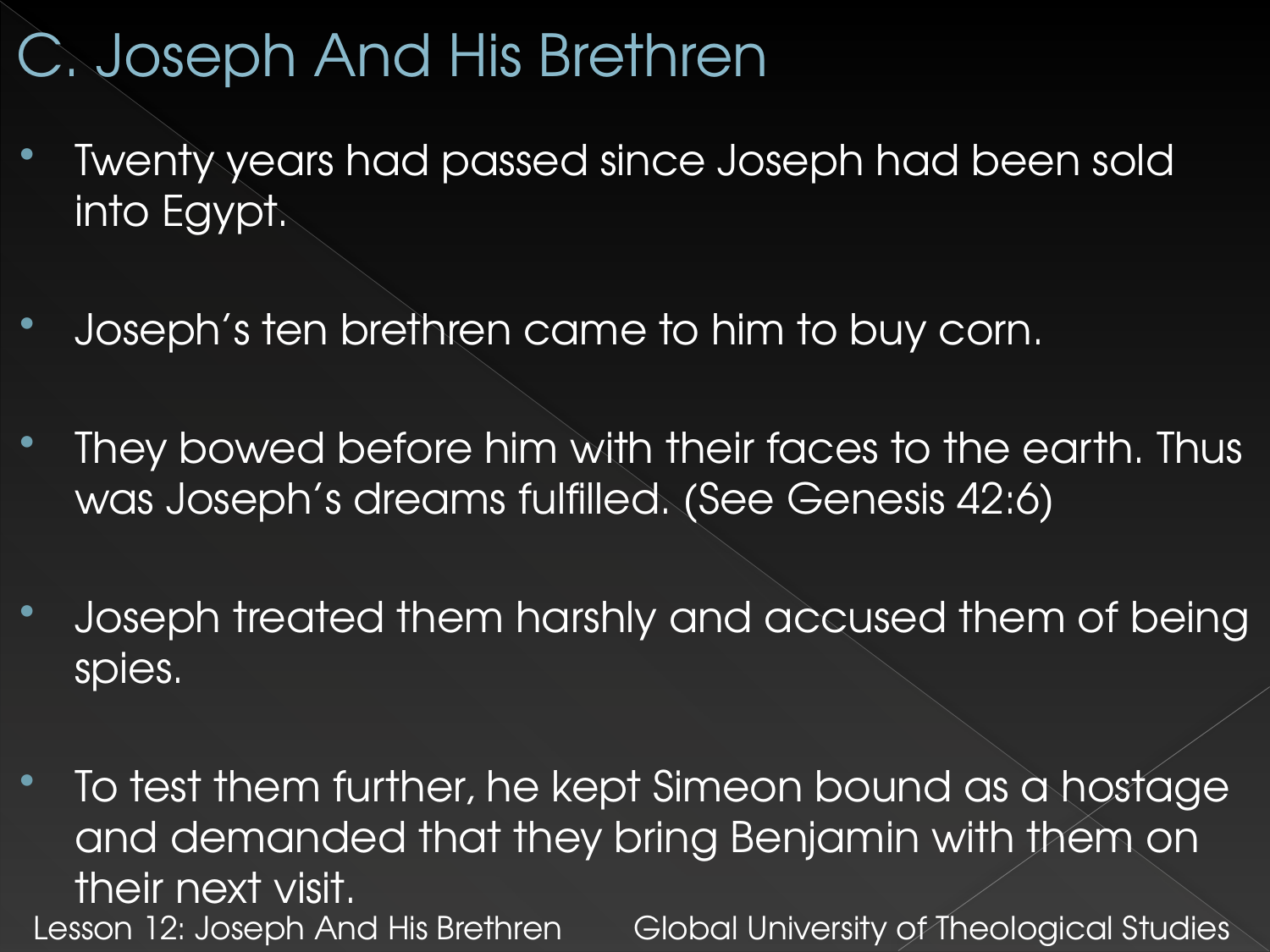

# C. Joseph And His Brethren
Twenty years had passed since Joseph had been sold into Egypt.

Joseph’s ten brethren came to him to buy corn.

They bowed before him with their faces to the earth. Thus was Joseph’s dreams fulfilled. (See Genesis 42:6)

Joseph treated them harshly and accused them of being spies.

To test them further, he kept Simeon bound as a hostage and demanded that they bring Benjamin with them on their next visit.
Lesson 12: Joseph And His Brethren        Global University of Theological Studies